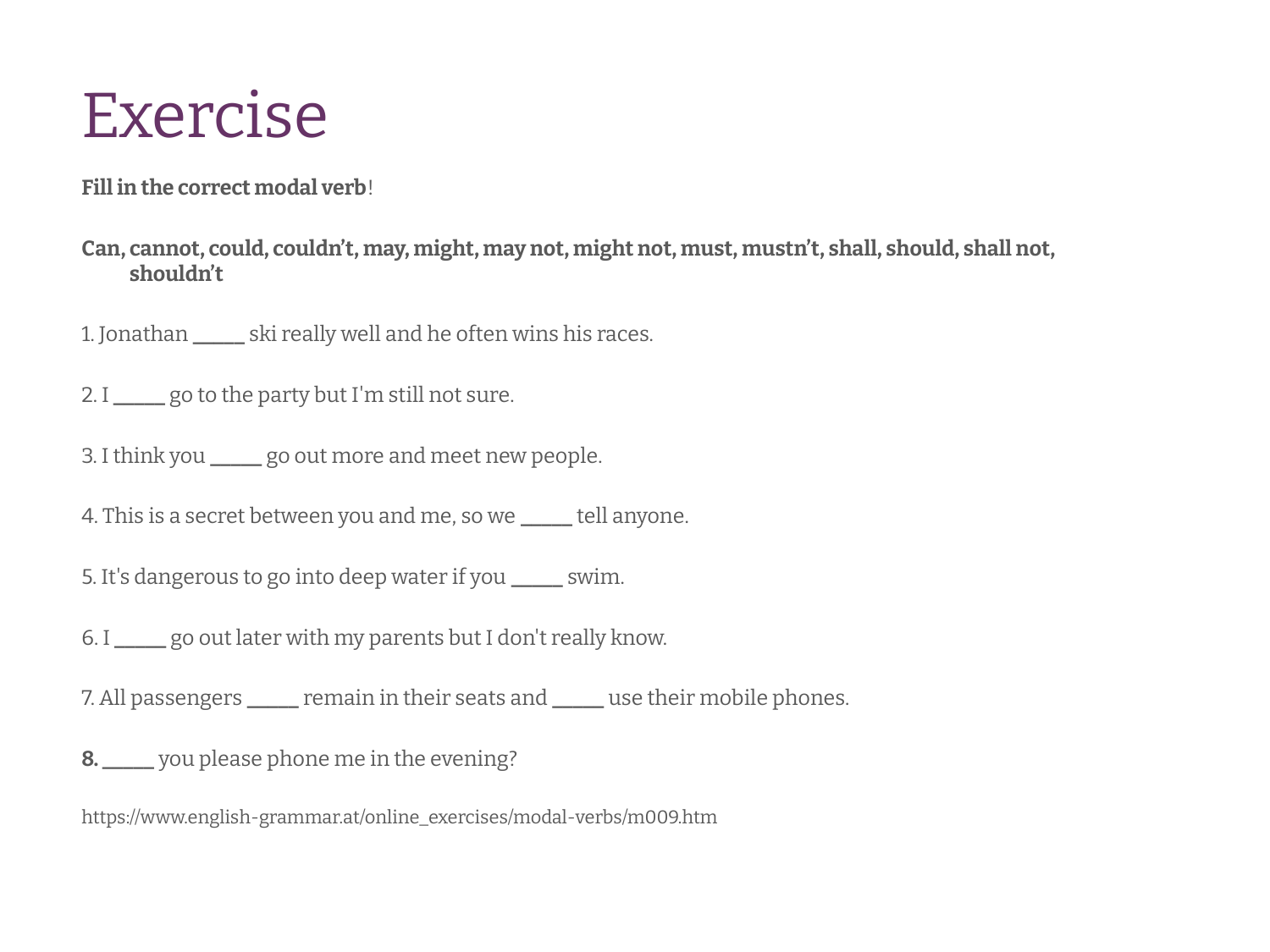

# Exercise
Fill in the correct modal verb!
Can, cannot, could, couldn’t, may, might, may not, might not, must, mustn’t, shall, should, shall not, shouldn’t
1. Jonathan _____ ski really well and he often wins his races.
2. I _____ go to the party but I'm still not sure.
3. I think you _____ go out more and meet new people.
4. This is a secret between you and me, so we _____ tell anyone.
5. It's dangerous to go into deep water if you _____ swim.
6. I _____ go out later with my parents but I don't really know.
7. All passengers _____ remain in their seats and _____ use their mobile phones.
8. _____ you please phone me in the evening?
https://www.english-grammar.at/online_exercises/modal-verbs/m009.htm